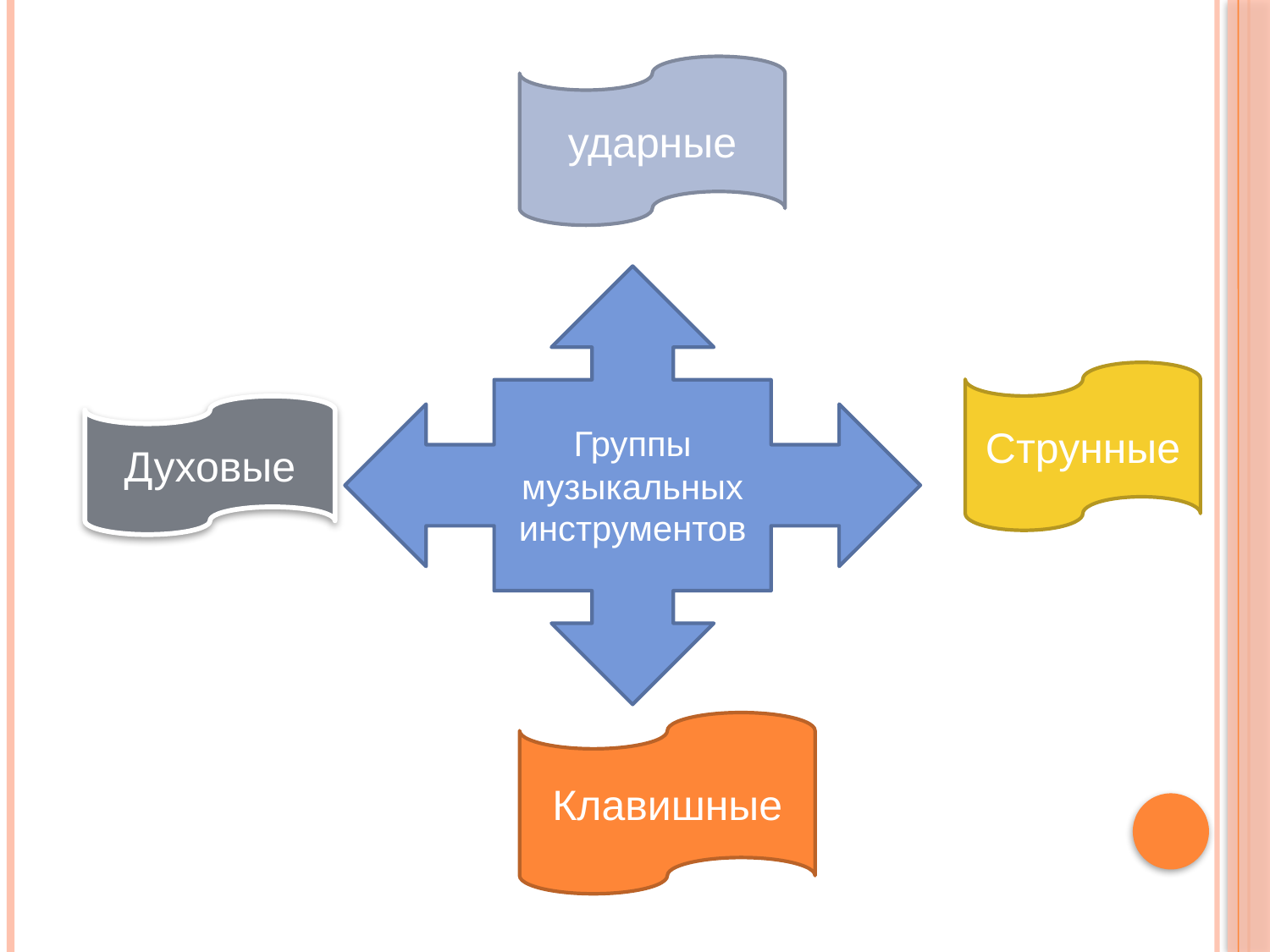

ударные
Группы музыкальных инструментов
Струнные
Духовые
Клавишные